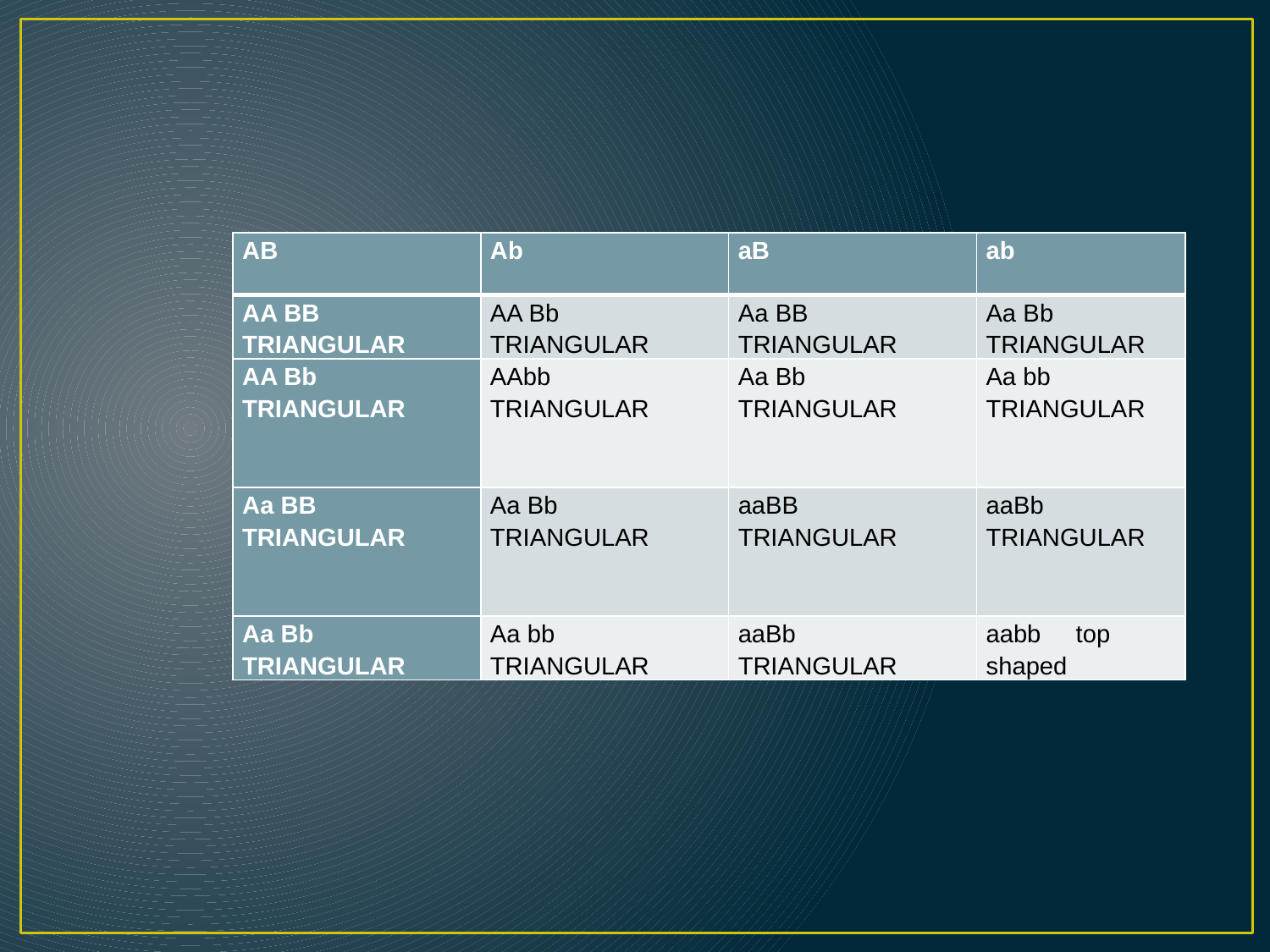

#
| AB | Ab | aB | ab |
| --- | --- | --- | --- |
| AA BB TRIANGULAR | AA Bb TRIANGULAR | Aa BB TRIANGULAR | Aa Bb TRIANGULAR |
| AA Bb TRIANGULAR | AAbb TRIANGULAR | Aa Bb TRIANGULAR | Aa bb TRIANGULAR |
| Aa BB TRIANGULAR | Aa Bb TRIANGULAR | aaBB TRIANGULAR | aaBb TRIANGULAR |
| Aa Bb TRIANGULAR | Aa bb TRIANGULAR | aaBb TRIANGULAR | aabb top shaped |